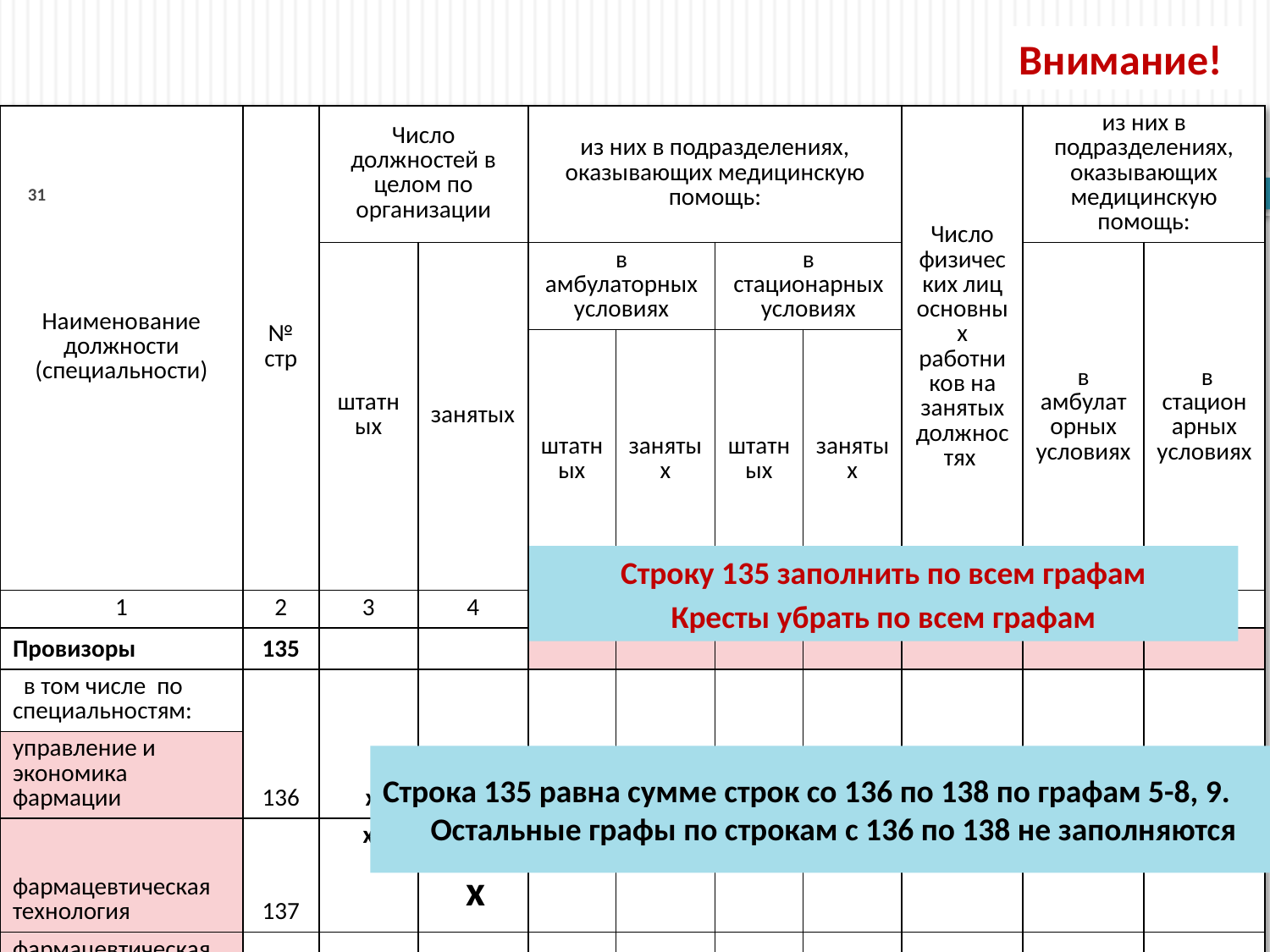

Внимание!
| Наименование должности (специальности) | № стр | Число должностей в целом по организации |  | из них в подразделениях, оказывающих медицинскую помощь: |  |  |  | Число физических лиц основных работников на занятых должностях | из них в подразделениях, оказывающих медицинскую помощь: |  |
| --- | --- | --- | --- | --- | --- | --- | --- | --- | --- | --- |
|  |  | штатных | занятых | в амбулаторных условиях |  | в стационарных условиях |  |  | в амбулаторных условиях | в стационарных условиях |
|  |  |  |  | штатных | занятых | штатных | занятых |  |  |  |
| 1 | 2 | 3 | 4 | 5 | 6 | 7 | 8 | 9 | 10 | 11 |
| Провизоры | 135 |  |  |  |  |  |  |  |  |  |
| в том числе по специальностям: | 136 | х | х | х | х | х | х |  | х | х |
| управление и экономика фармации |  |  |  |  |  |  |  |  |  |  |
| фармацевтическая технология | 137 | x | х  х | х | х | х | х |  | х | х |
| фармацевтическая химия и фармакогнозия | 138 |  |  | х | х | х | х |  | х | х |
31
Строку 135 заполнить по всем графам
Кресты убрать по всем графам
Строка 135 равна сумме строк со 136 по 138 по графам 5-8, 9. Остальные графы по строкам с 136 по 138 не заполняются